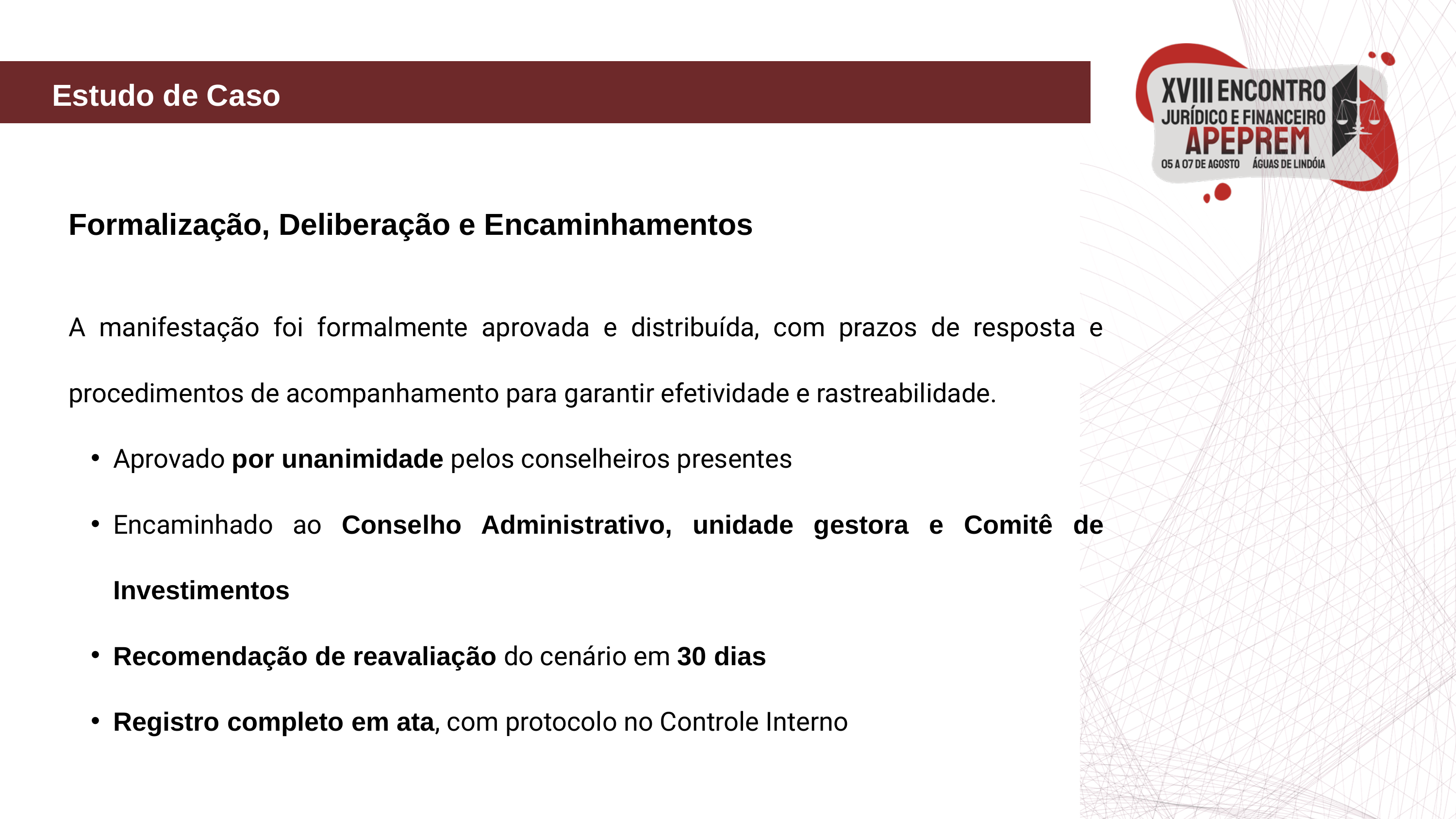

Estudo de Caso
Formalização, Deliberação e Encaminhamentos
A manifestação foi formalmente aprovada e distribuída, com prazos de resposta e procedimentos de acompanhamento para garantir efetividade e rastreabilidade.
Aprovado por unanimidade pelos conselheiros presentes
Encaminhado ao Conselho Administrativo, unidade gestora e Comitê de Investimentos
Recomendação de reavaliação do cenário em 30 dias
Registro completo em ata, com protocolo no Controle Interno